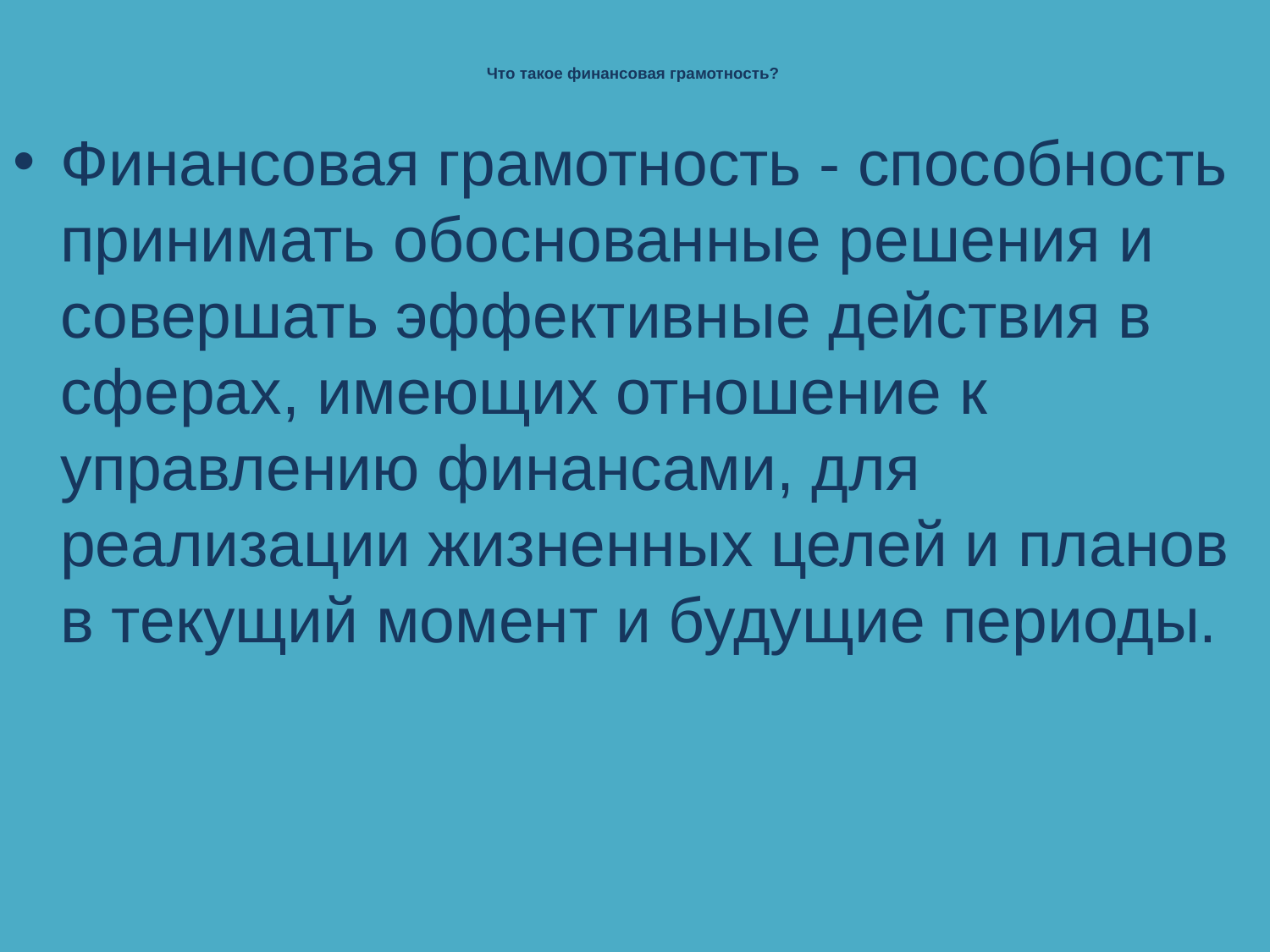

# Что такое финансовая грамотность?
Финансовая грамотность - способность принимать обоснованные решения и совершать эффективные действия в сферах, имеющих отношение к управлению финансами, для реализации жизненных целей и планов в текущий момент и будущие периоды.